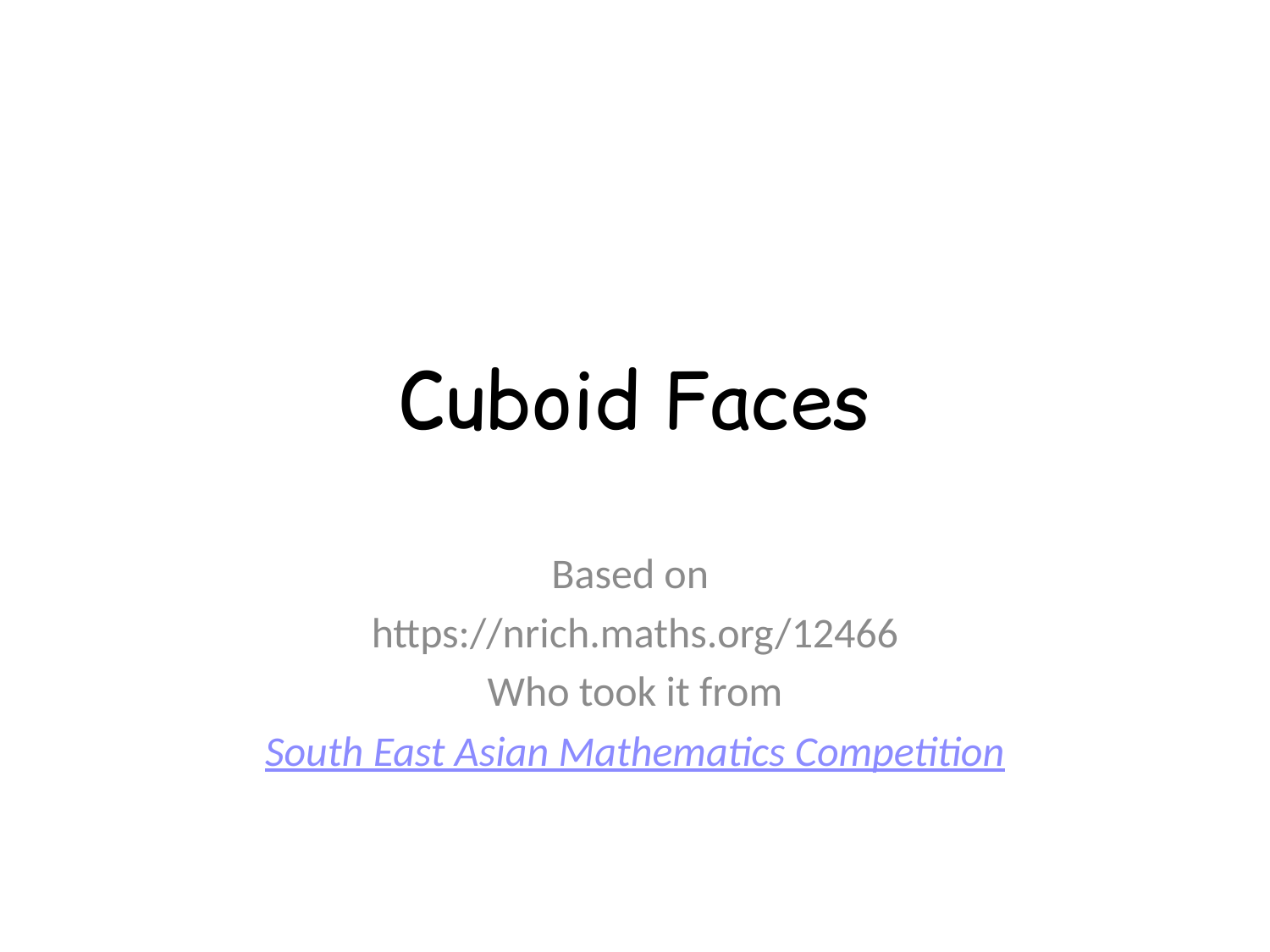

# Cuboid Faces
Based on
https://nrich.maths.org/12466
Who took it from
South East Asian Mathematics Competition